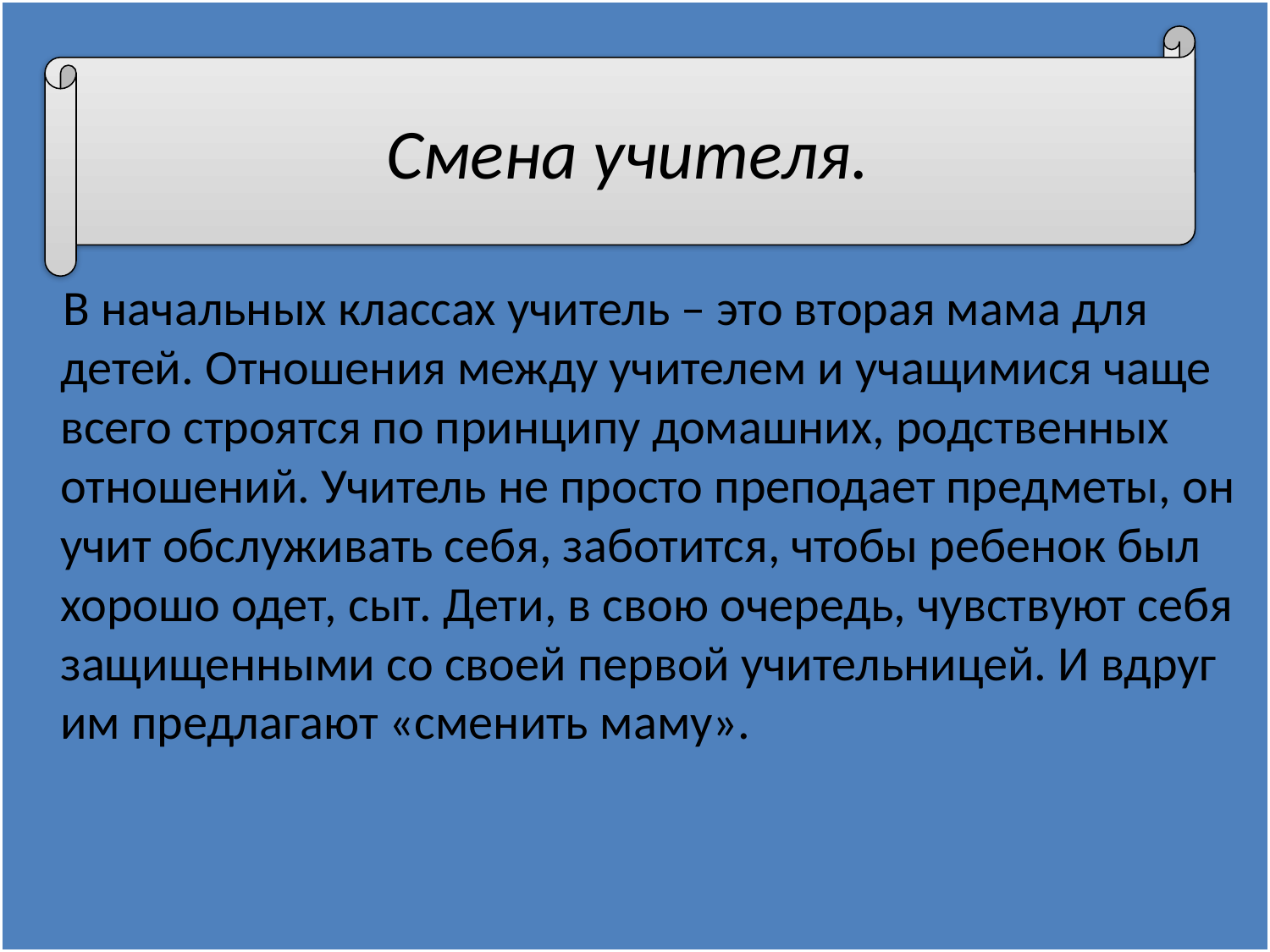

#

       В начальных классах учитель – это вторая мама для детей. Отношения между учителем и учащимися чаще всего строятся по принципу домашних, родственных отношений. Учитель не просто преподает предметы, он учит обслуживать себя, заботится, чтобы ребенок был хорошо одет, сыт. Дети, в свою очередь, чувствуют себя защищенными со своей первой учительницей. И вдруг им предлагают «сменить маму».

Смена учителя.